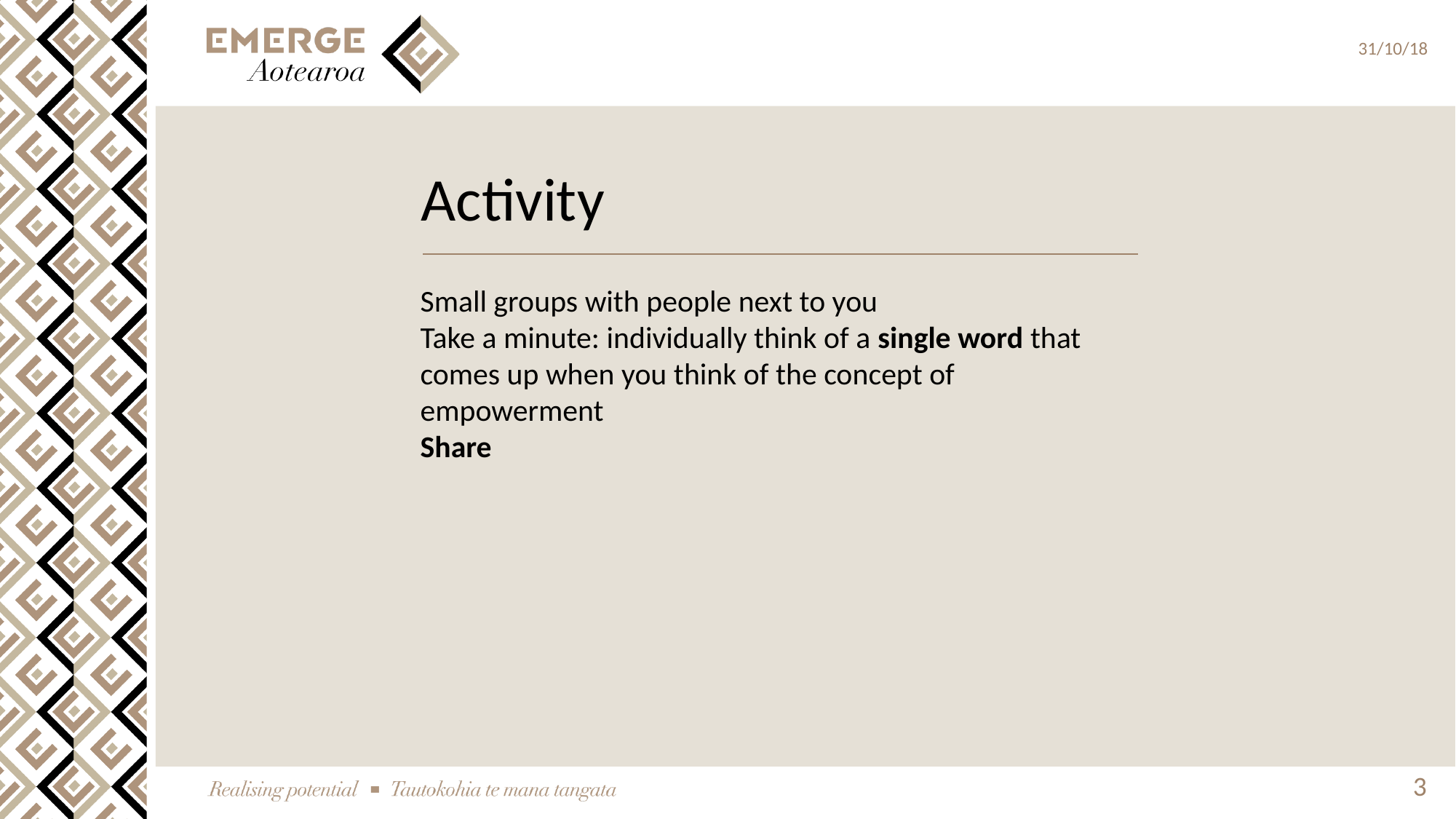

Activity
Small groups with people next to you
Take a minute: individually think of a single word that comes up when you think of the concept of empowerment
Share